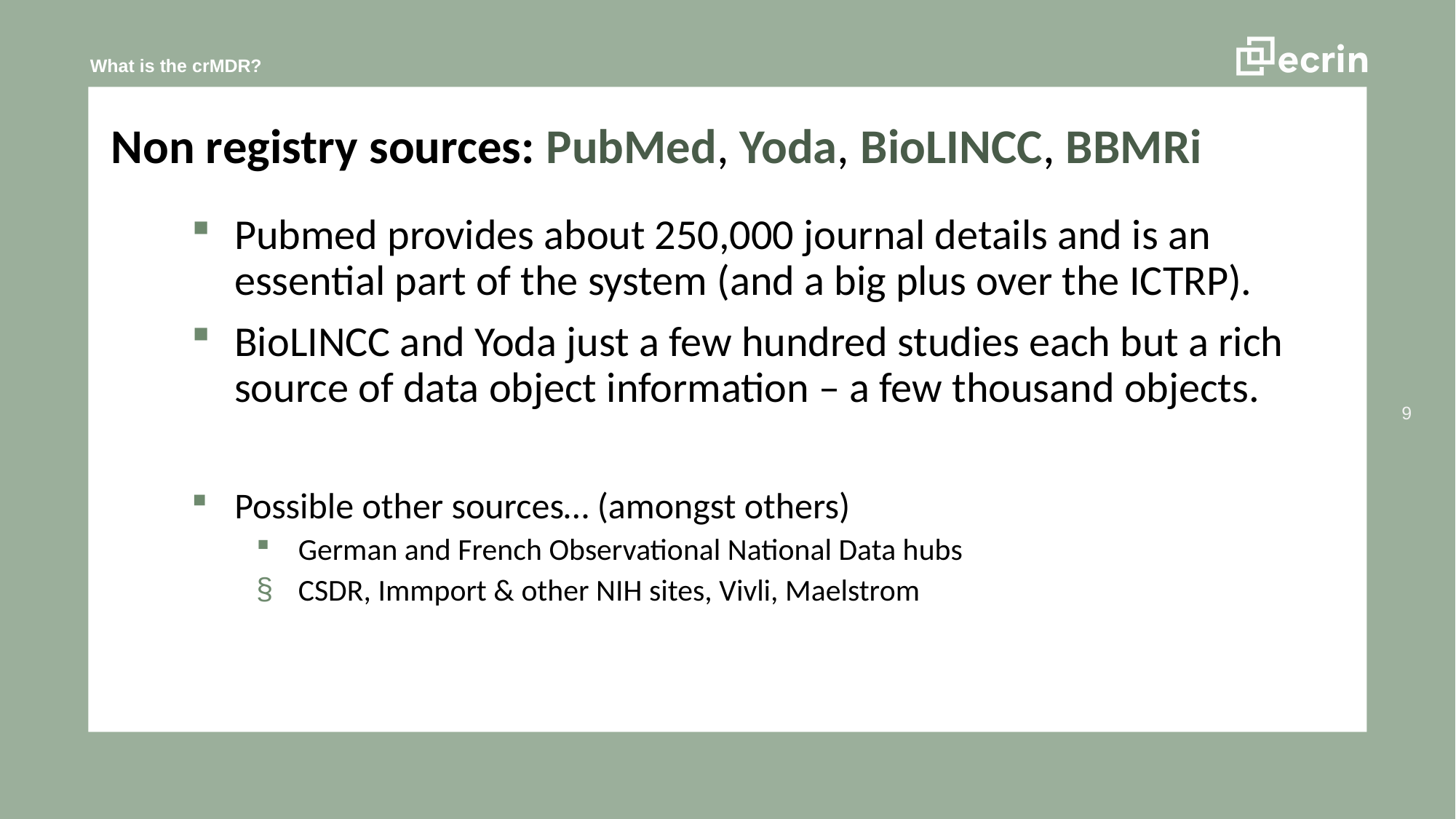

What is the crMDR?
Non registry sources: PubMed, Yoda, BioLINCC, BBMRi
Pubmed provides about 250,000 journal details and is an essential part of the system (and a big plus over the ICTRP).
BioLINCC and Yoda just a few hundred studies each but a rich source of data object information – a few thousand objects.

Possible other sources… (amongst others)
German and French Observational National Data hubs
CSDR, Immport & other NIH sites, Vivli, Maelstrom

9